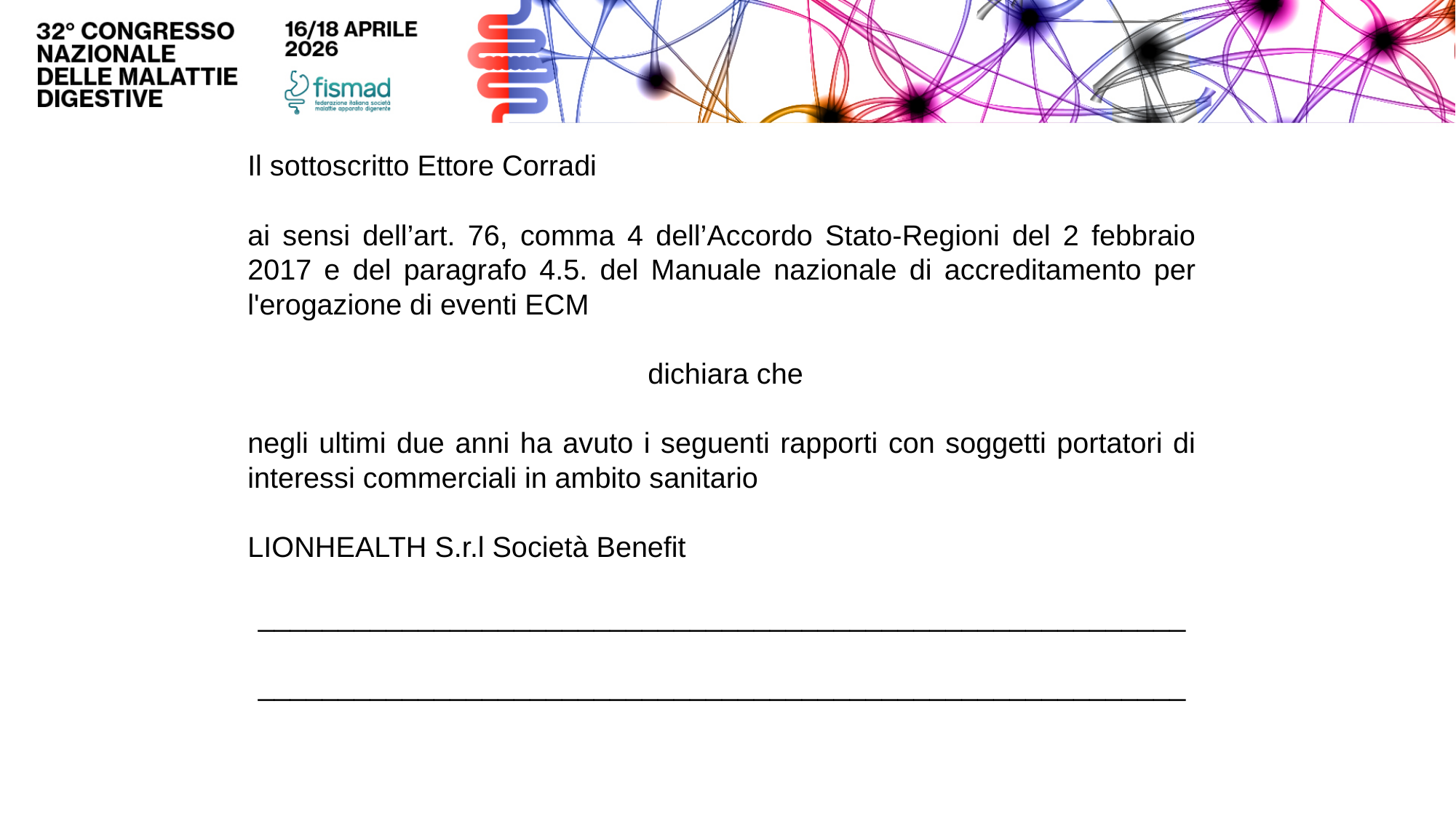

Il sottoscritto Ettore Corradi
ai sensi dell’art. 76, comma 4 dell’Accordo Stato-Regioni del 2 febbraio 2017 e del paragrafo 4.5. del Manuale nazionale di accreditamento per l'erogazione di eventi ECM
                                                  dichiara che
negli ultimi due anni ha avuto i seguenti rapporti con soggetti portatori di interessi commerciali in ambito sanitario

LIONHEALTH S.r.l Società Benefit

__________________________________________________________

__________________________________________________________